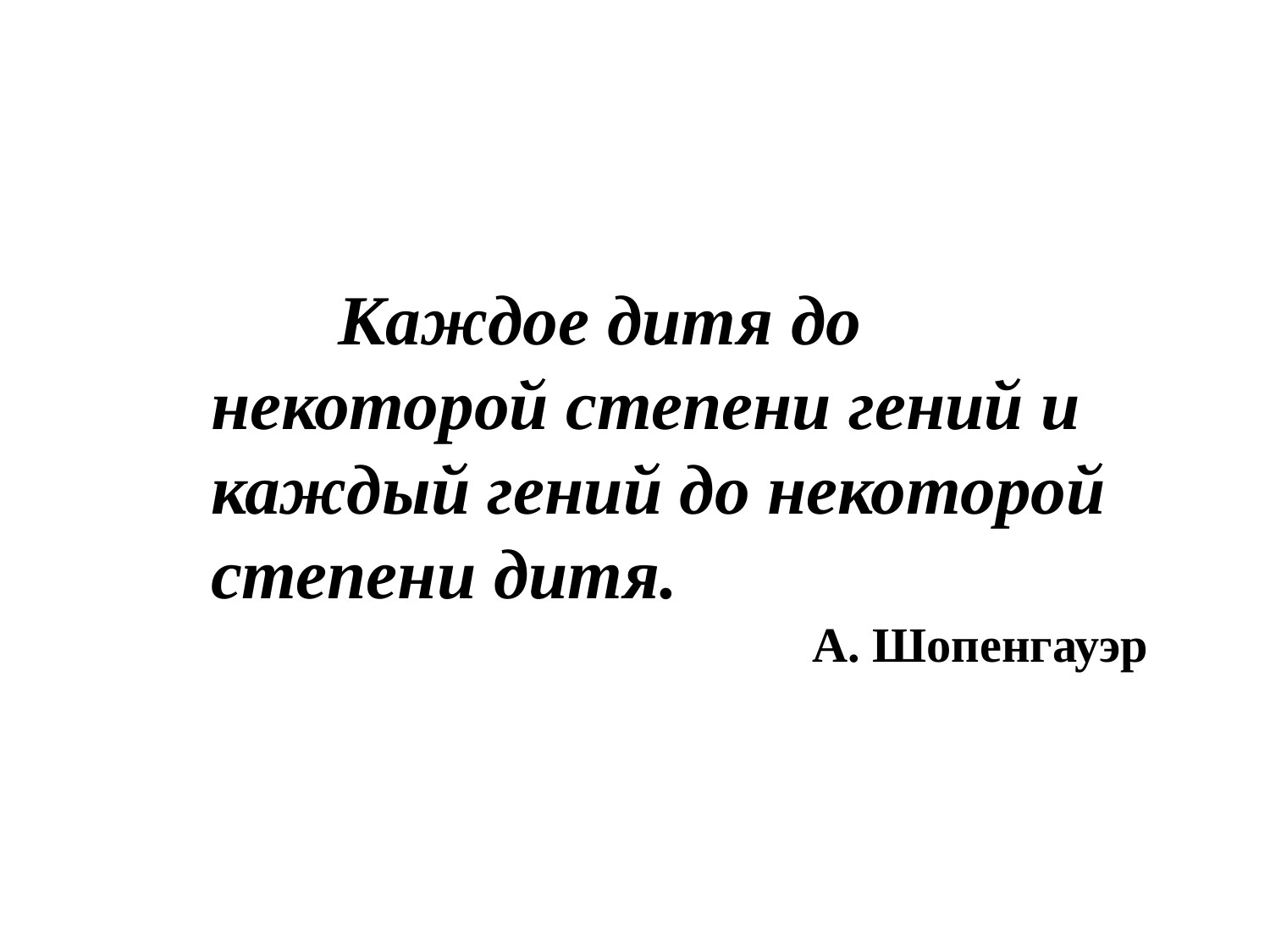

Каждое дитя до некоторой степени гений и каждый гений до некоторой степени дитя.
А. Шопенгауэр